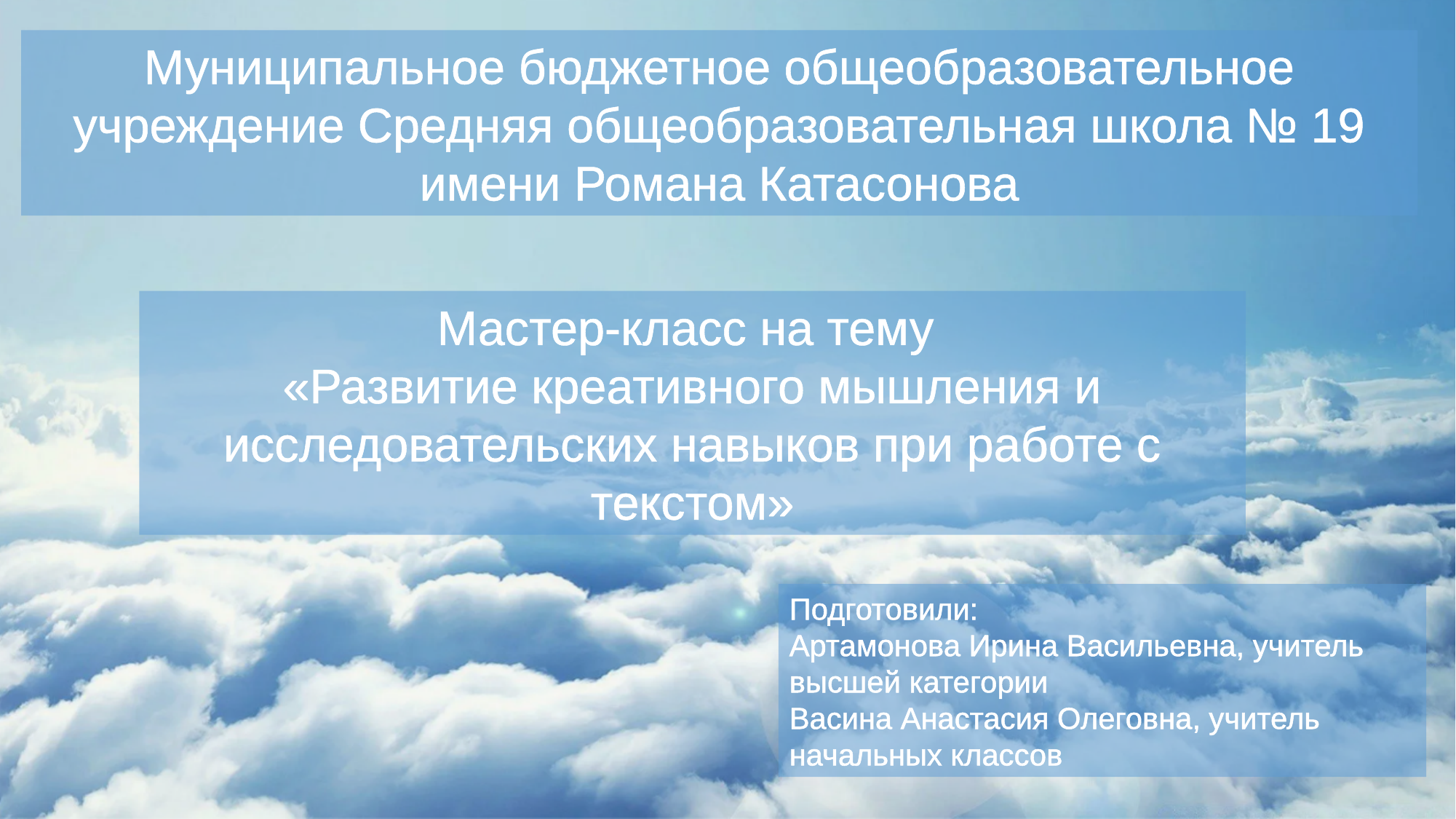

Муниципальное бюджетное общеобразовательное учреждение Средняя общеобразовательная школа № 19 имени Романа Катасонова
Мастер-класс на тему
«Развитие креативного мышления и исследовательских навыков при работе с текстом»
Подготовили:
Артамонова Ирина Васильевна, учитель высшей категории
Васина Анастасия Олеговна, учитель начальных классов